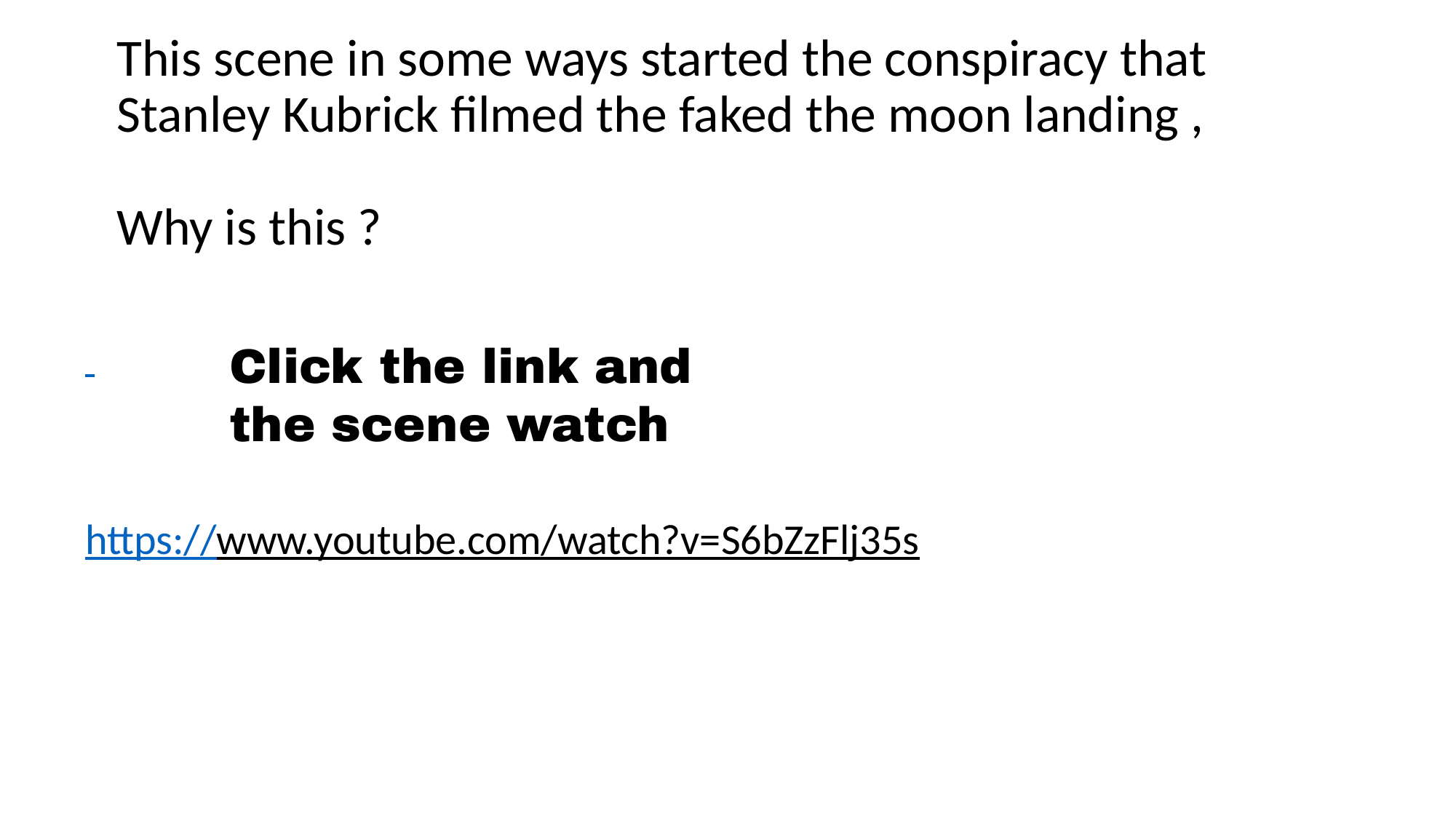

# This scene in some ways started the conspiracy that Stanley Kubrick filmed the faked the moon landing , Why is this ?
Click the link and the scene watch

https://www.youtube.com/watch?v=S6bZzFlj35s